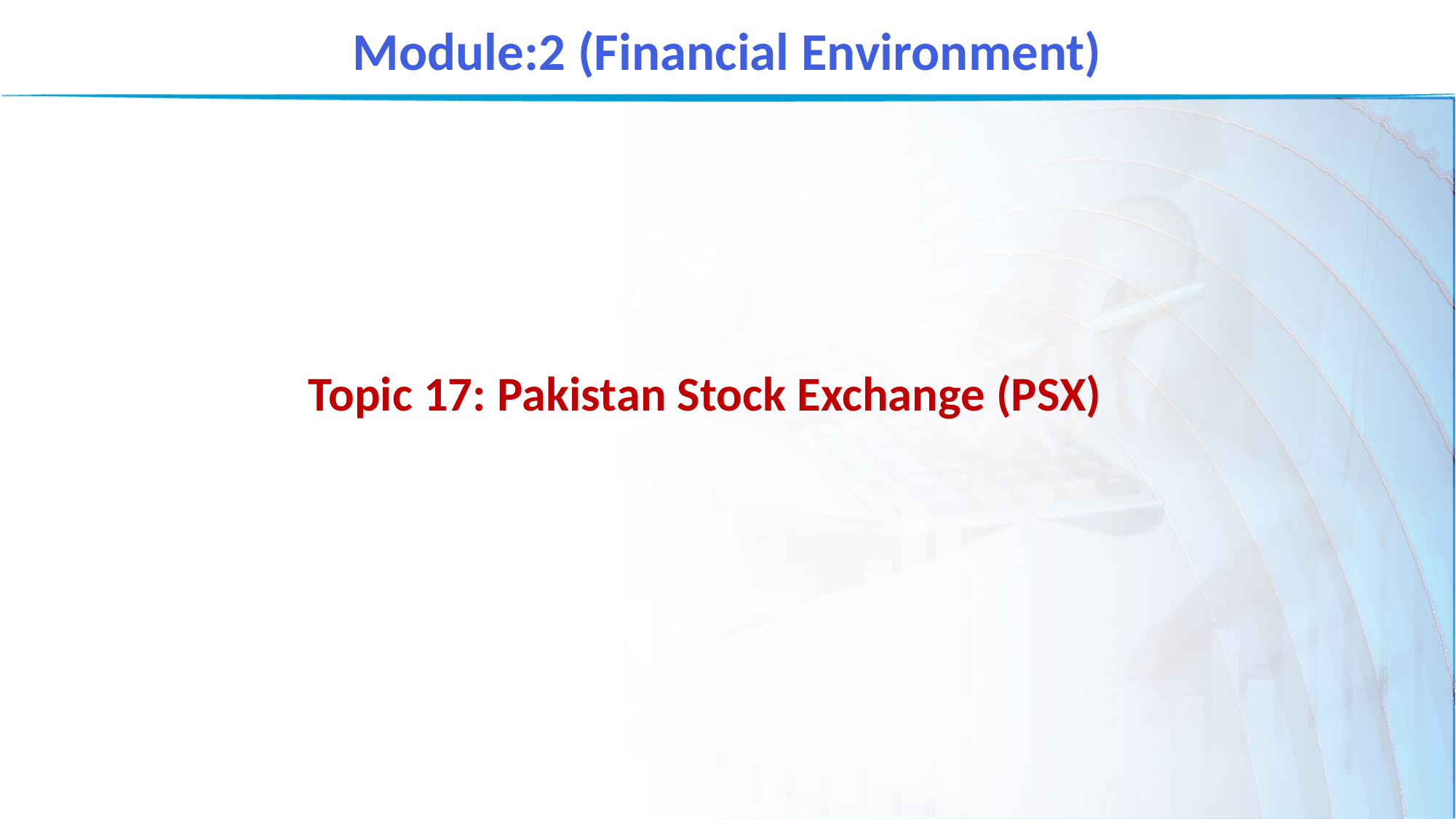

Module:2 (Financial Environment)
Topic 17: Pakistan Stock Exchange (PSX)